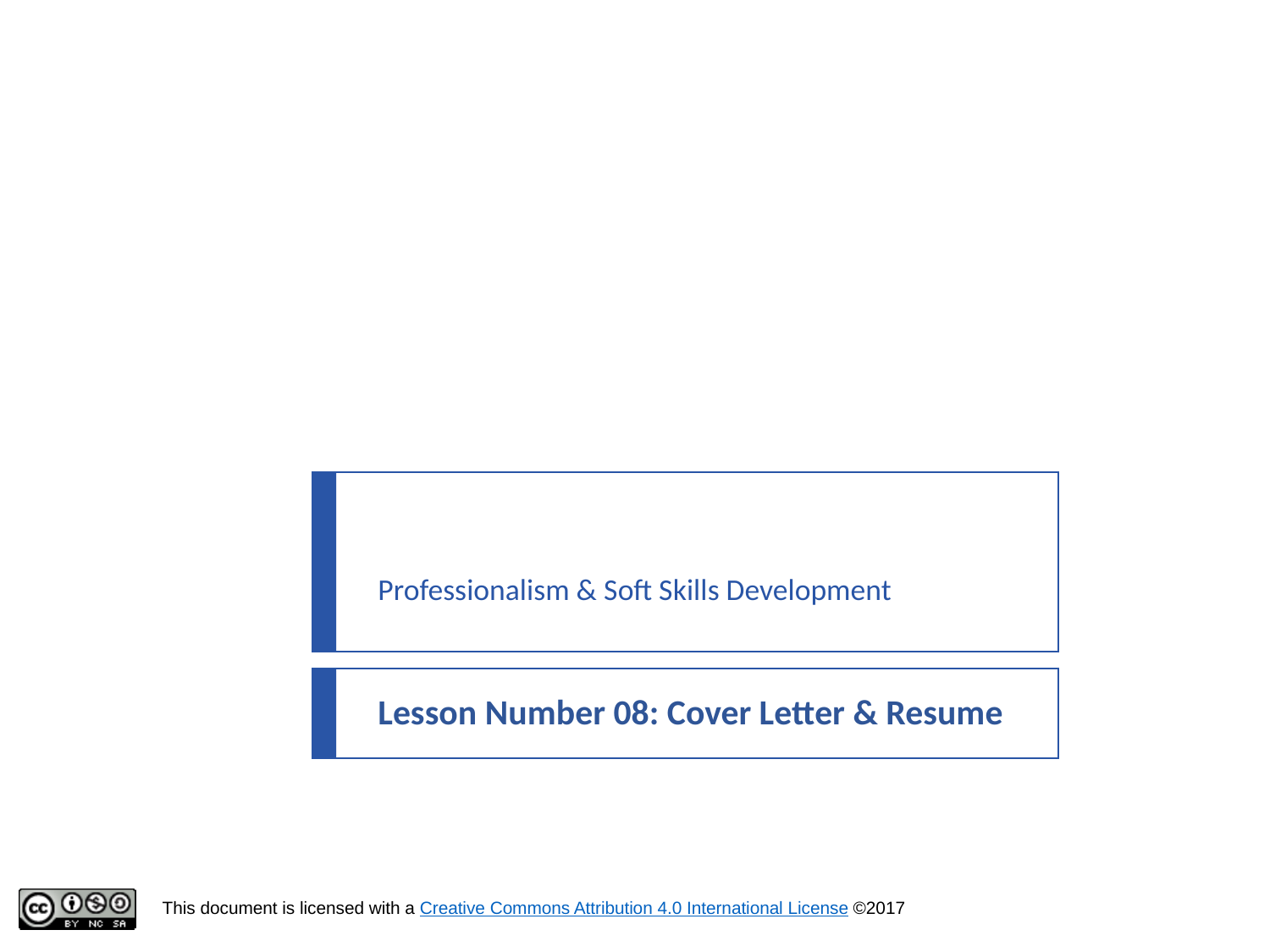

# Professionalism & Soft Skills Development
Lesson Number 08: Cover Letter & Resume